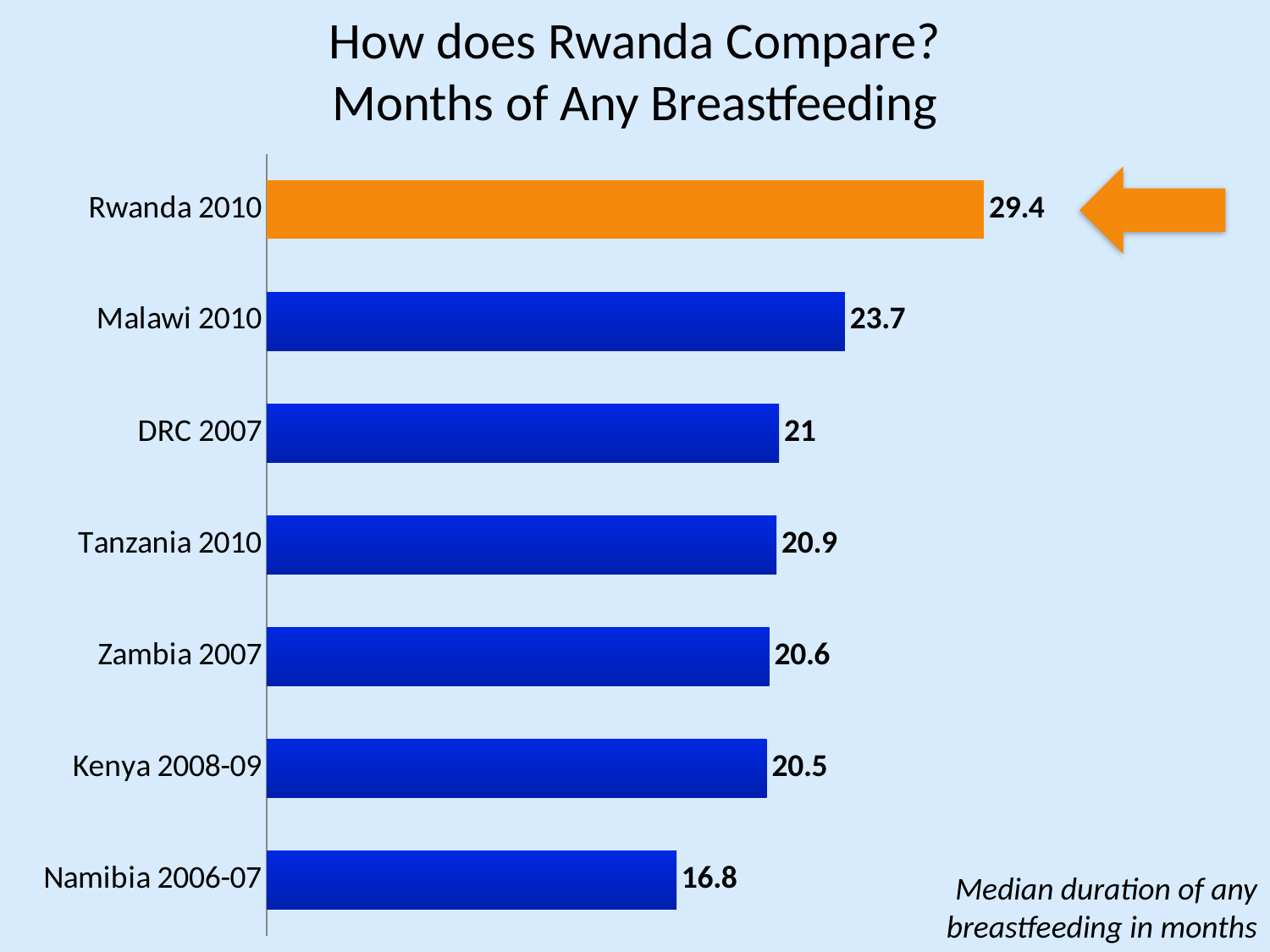

# How does Rwanda Compare? Months of Any Breastfeeding

### Chart

| Category | Series 1 |
|---|---|
| Namibia 2006-07 | 16.8 |
| Kenya 2008-09 | 20.5 |
| Zambia 2007 | 20.6 |
| Tanzania 2010 | 20.9 |
| DRC 2007 | 21.0 |
| Malawi 2010 | 23.7 |
| Rwanda 2010 | 29.4 |
Median duration of any breastfeeding in months